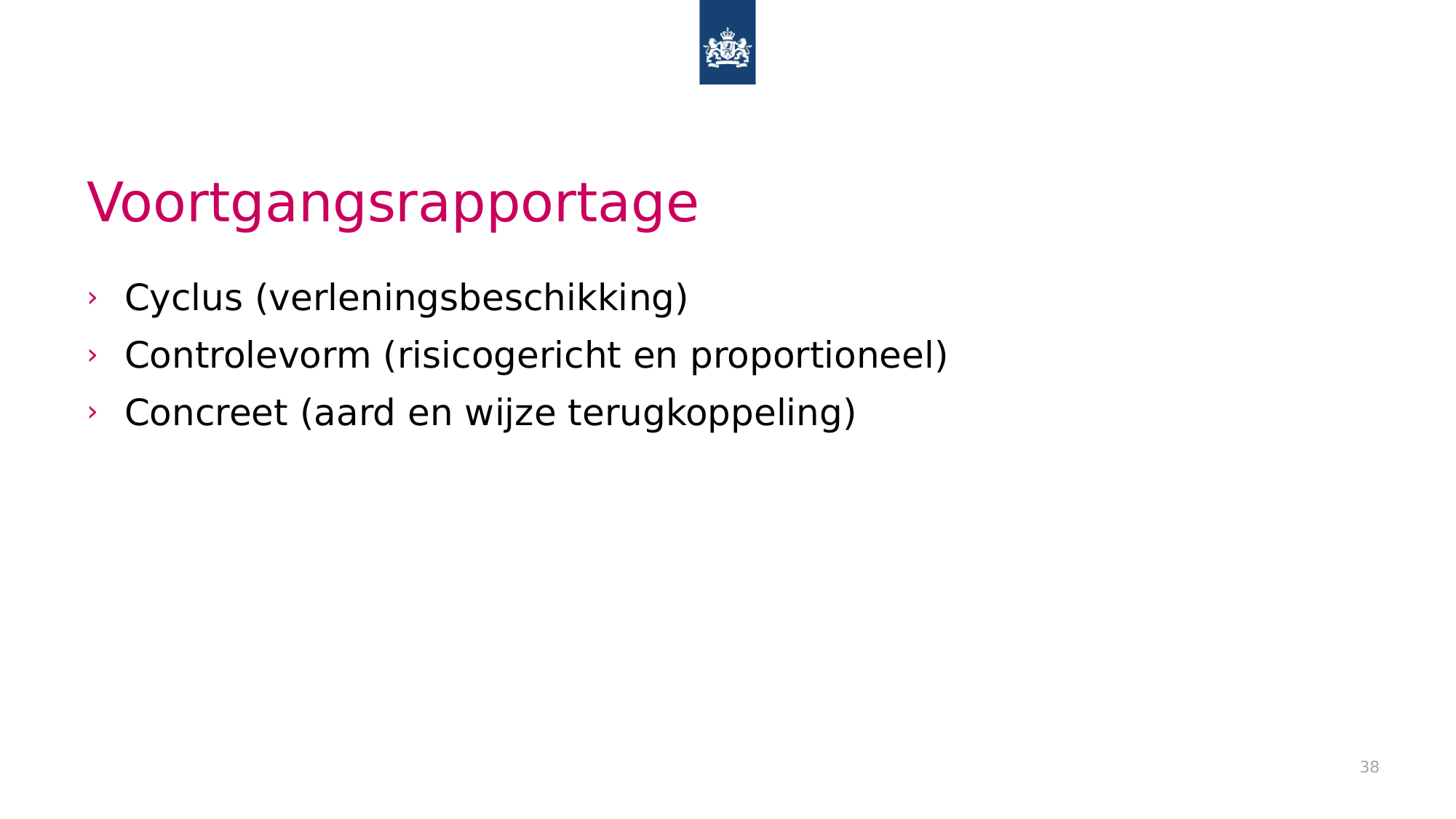

# Voortgangsrapportage
Cyclus (verleningsbeschikking)
Controlevorm (risicogericht en proportioneel)
Concreet (aard en wijze terugkoppeling)

38